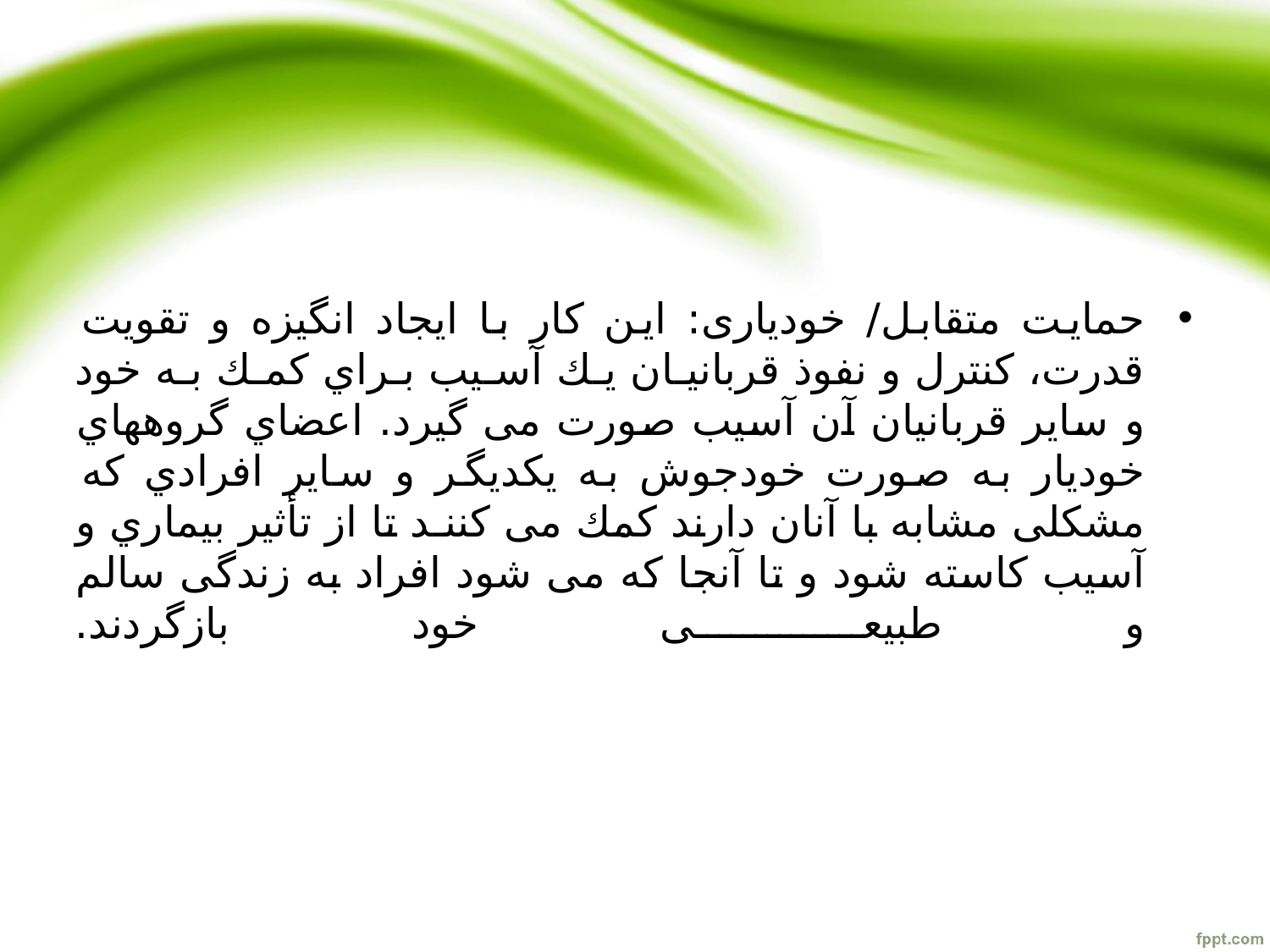

#
حمایت متقابل/ خودیاری: این کار با ایجاد انگیزه و تقویت قدرت، کنترل و نفوذ قربانیـان یـك آسـیب بـراي کمـك بـه خود و سایر قربانیان آن آسیب صورت می گیرد. اعضاي گروههاي خودیار به صورت خودجوش به یکدیگر و سایر افرادي که مشکلی مشابه با آنان دارند کمك می کننـد تا از تأثیر بیماري و آسیب کاسته شود و تا آنجا که می شود افراد به زندگی سالم و طبیعی خود بازگردند.